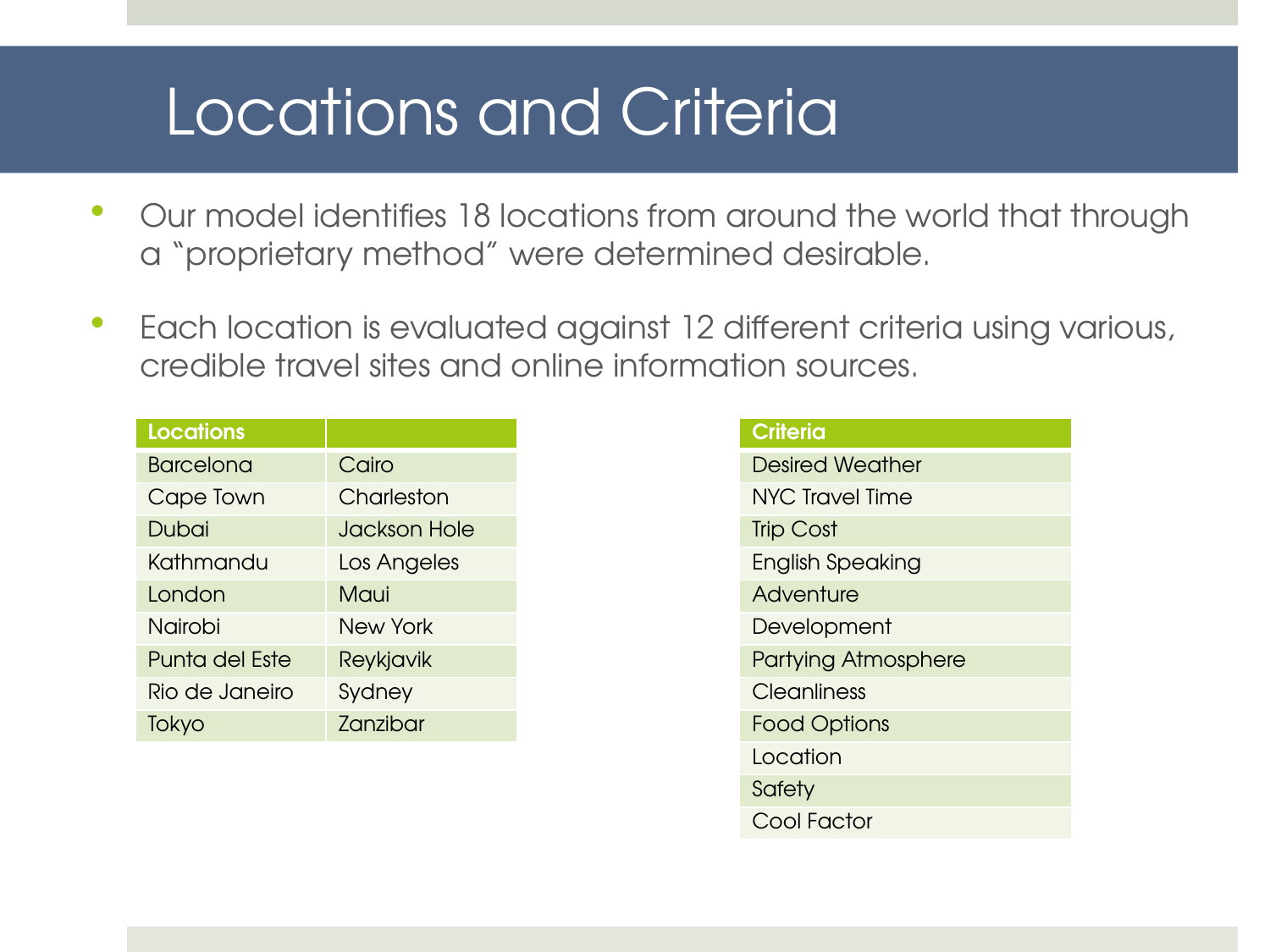

# Locations and Criteria
Our model identifies 18 locations from around the world that through a “proprietary method” were determined desirable.
Each location is evaluated against 12 different criteria using various, credible travel sites and online information sources.

| Locations |  |
| --- | --- |
| Barcelona | Cairo |
| Cape Town | Charleston |
| Dubai | Jackson Hole |
| Kathmandu | Los Angeles |
| London | Maui |
| Nairobi | New York |
| Punta del Este | Reykjavik |
| Rio de Janeiro | Sydney |
| Tokyo | Zanzibar |
| Criteria |
| --- |
| Desired Weather |
| NYC Travel Time |
| Trip Cost |
| English Speaking |
| Adventure |
| Development |
| Partying Atmosphere |
| Cleanliness |
| Food Options |
| Location |
| Safety |
| Cool Factor |